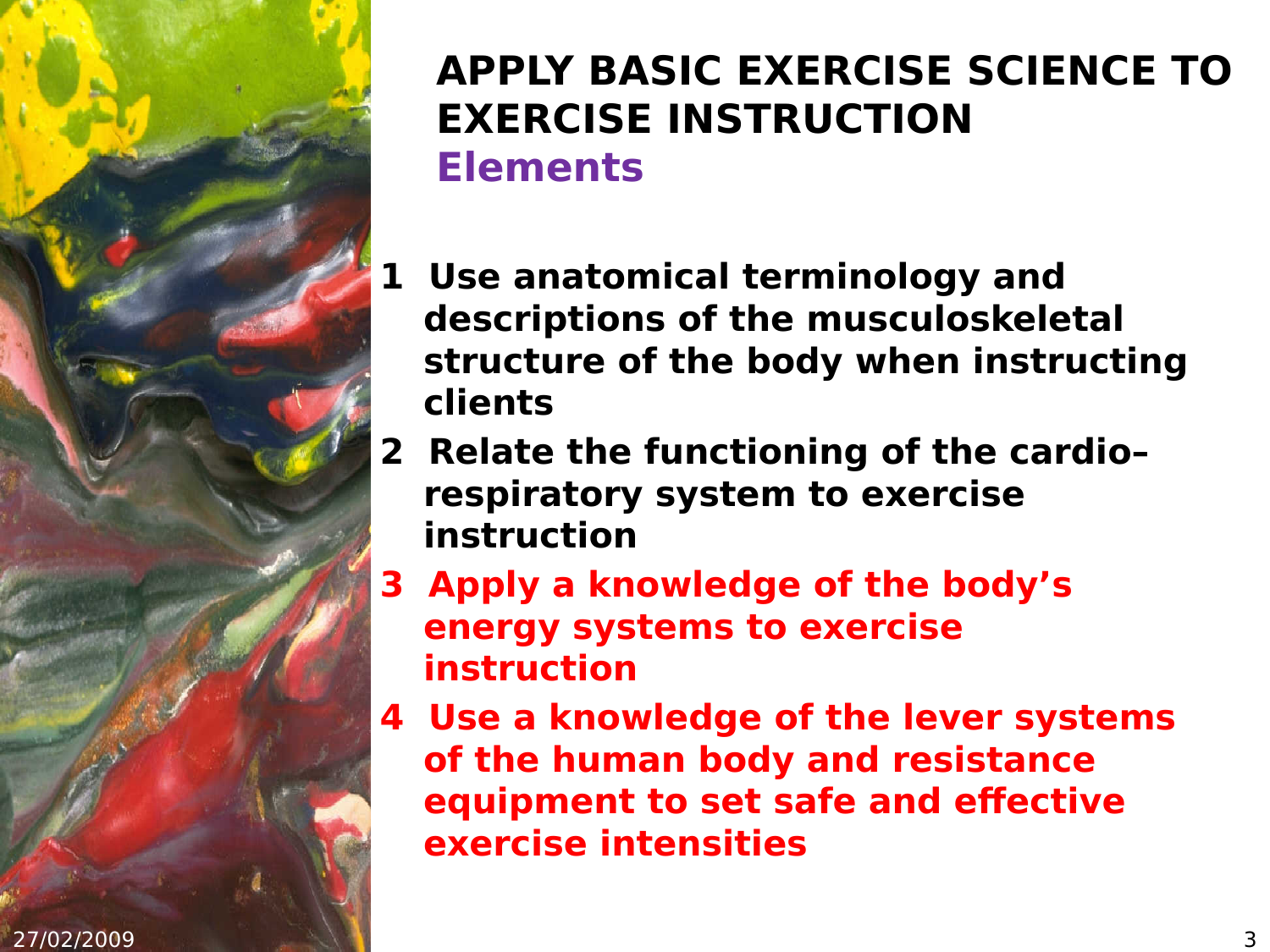

# APPLY BASIC EXERCISE SCIENCE TO EXERCISE INSTRUCTION Elements
1  Use anatomical terminology and descriptions of the musculoskeletal structure of the body when instructing clients
2  Relate the functioning of the cardio–respiratory system to exercise instruction
3  Apply a knowledge of the body’s energy systems to exercise instruction
4  Use a knowledge of the lever systems of the human body and resistance equipment to set safe and effective exercise intensities

27/02/2009
3